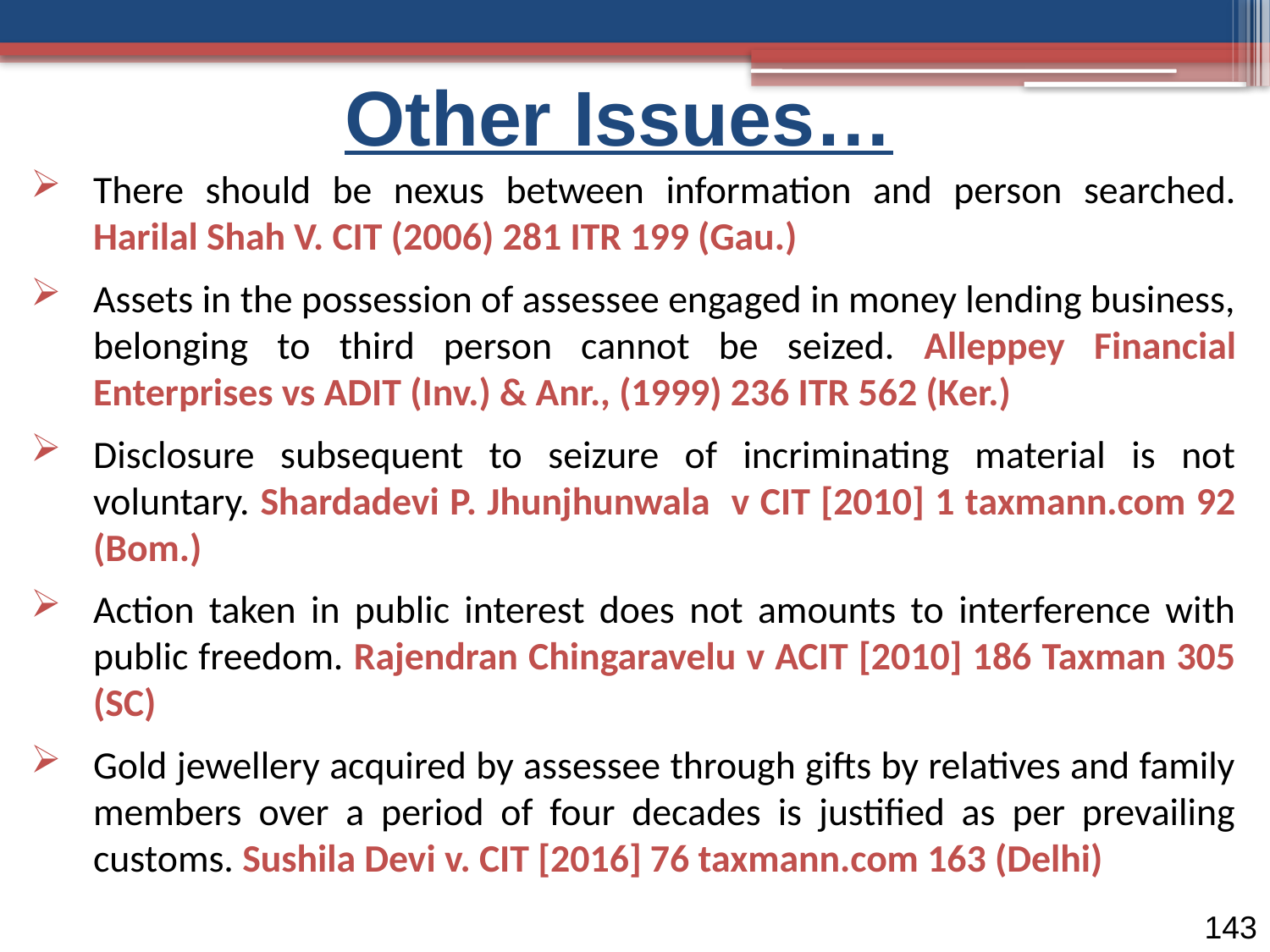

Other Issues…
There should be nexus between information and person searched. Harilal Shah V. CIT (2006) 281 ITR 199 (Gau.)
Assets in the possession of assessee engaged in money lending business, belonging to third person cannot be seized. Alleppey Financial Enterprises vs ADIT (Inv.) & Anr., (1999) 236 ITR 562 (Ker.)
Disclosure subsequent to seizure of incriminating material is not voluntary. Shardadevi P. Jhunjhunwala  v CIT [2010] 1 taxmann.com 92 (Bom.)
Action taken in public interest does not amounts to interference with public freedom. Rajendran Chingaravelu v ACIT [2010] 186 Taxman 305 (SC)
Gold jewellery acquired by assessee through gifts by relatives and family members over a period of four decades is justified as per prevailing customs. Sushila Devi v. CIT [2016] 76 taxmann.com 163 (Delhi)
143